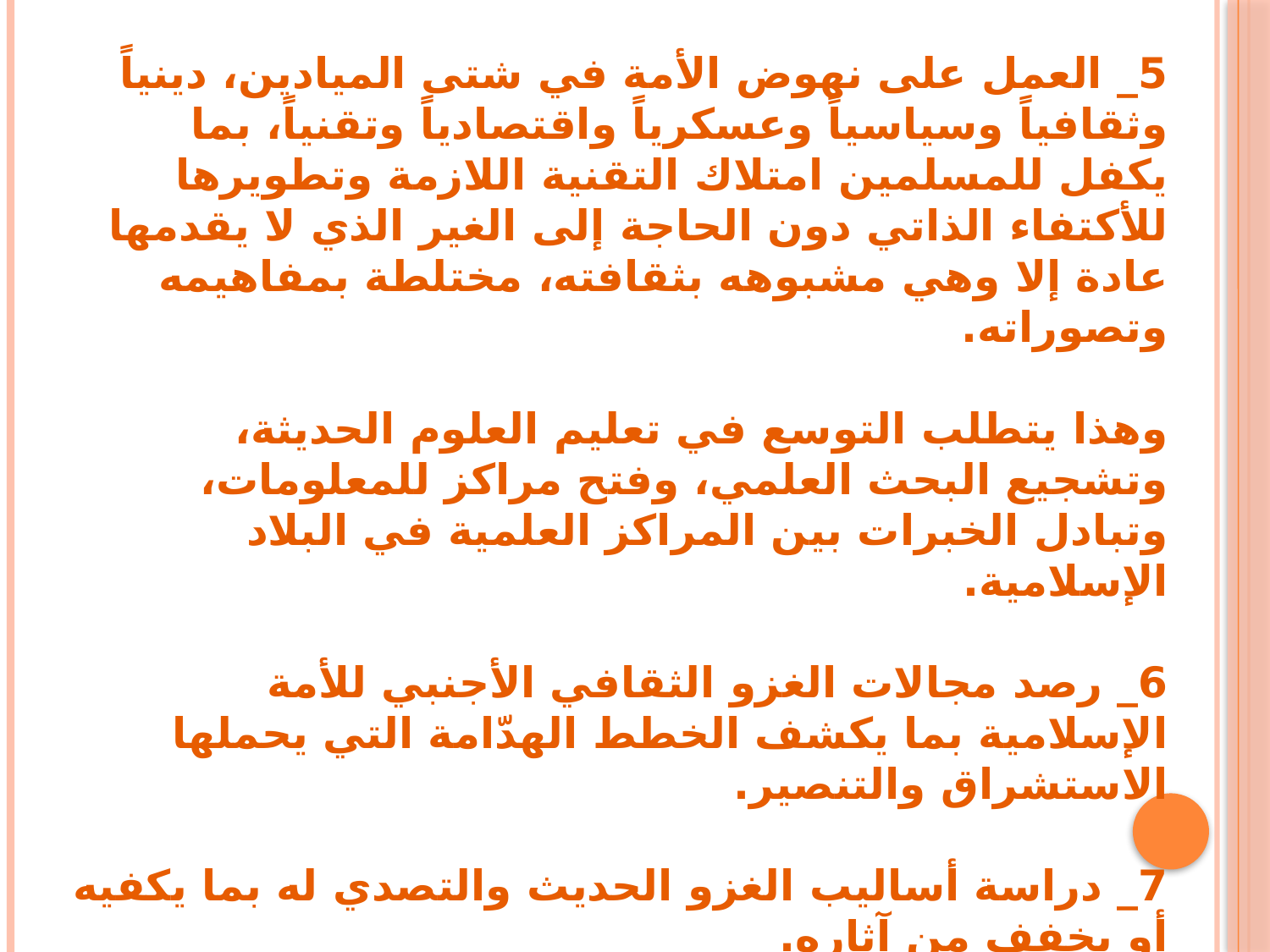

5_ العمل على نهوض الأمة في شتى الميادين، دينياً وثقافياً وسياسياً وعسكرياً واقتصادياً وتقنياً، بما يكفل للمسلمين امتلاك التقنية اللازمة وتطويرها للأكتفاء الذاتي دون الحاجة إلى الغير الذي لا يقدمها عادة إلا وهي مشبوهه بثقافته، مختلطة بمفاهيمه وتصوراته.

وهذا يتطلب التوسع في تعليم العلوم الحديثة، وتشجيع البحث العلمي، وفتح مراكز للمعلومات، وتبادل الخبرات بين المراكز العلمية في البلاد الإسلامية.

6_ رصد مجالات الغزو الثقافي الأجنبي للأمة الإسلامية بما يكشف الخطط الهدّامة التي يحملها الاستشراق والتنصير.

7_ دراسة أساليب الغزو الحديث والتصدي له بما يكفيه أو يخفف من آثاره.